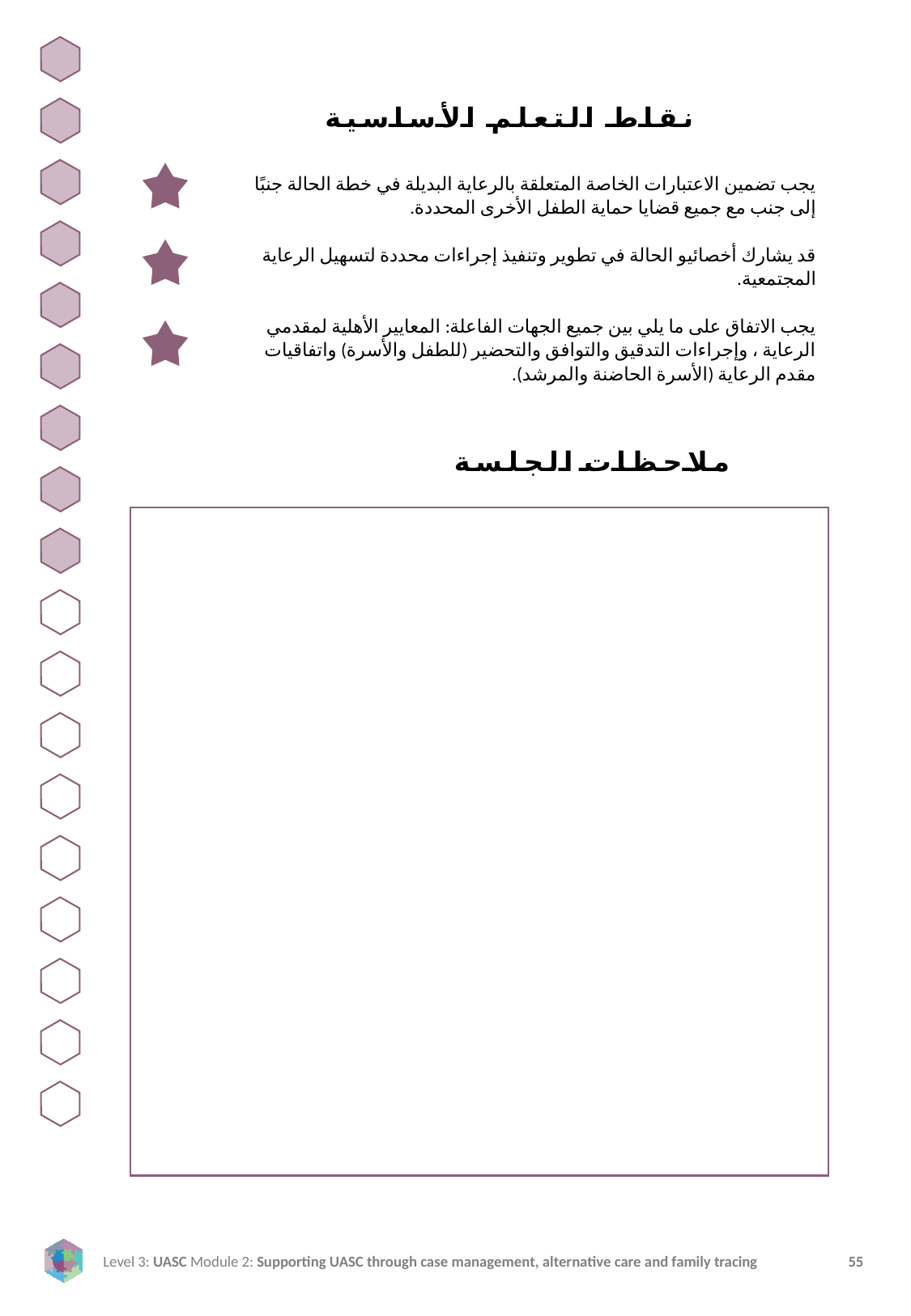

نقاط التعلم الأساسية

يجب تضمين الاعتبارات الخاصة المتعلقة بالرعاية البديلة في خطة الحالة جنبًا إلى جنب مع جميع قضايا حماية الطفل الأخرى المحددة.

قد يشارك أخصائيو الحالة في تطوير وتنفيذ إجراءات محددة لتسهيل الرعاية المجتمعية.

يجب الاتفاق على ما يلي بين جميع الجهات الفاعلة: المعايير الأهلية لمقدمي الرعاية ، وإجراءات التدقيق والتوافق والتحضير (للطفل والأسرة) واتفاقيات مقدم الرعاية (الأسرة الحاضنة والمرشد).

ملاحظات الجلسة